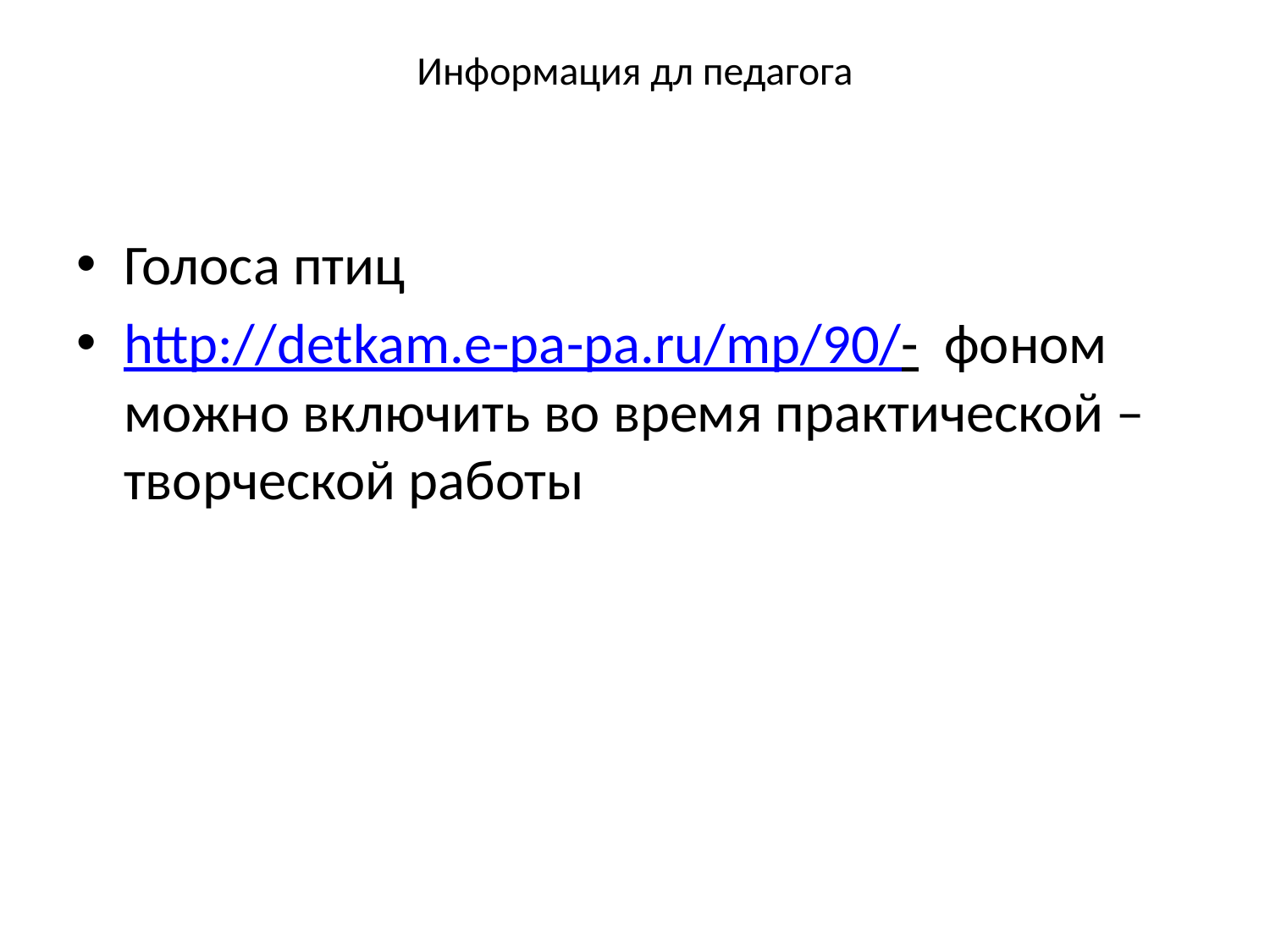

# Информация дл педагога
Голоса птиц
http://detkam.e-pa-pa.ru/mp/90/-  фоном  можно включить во время практической – творческой работы